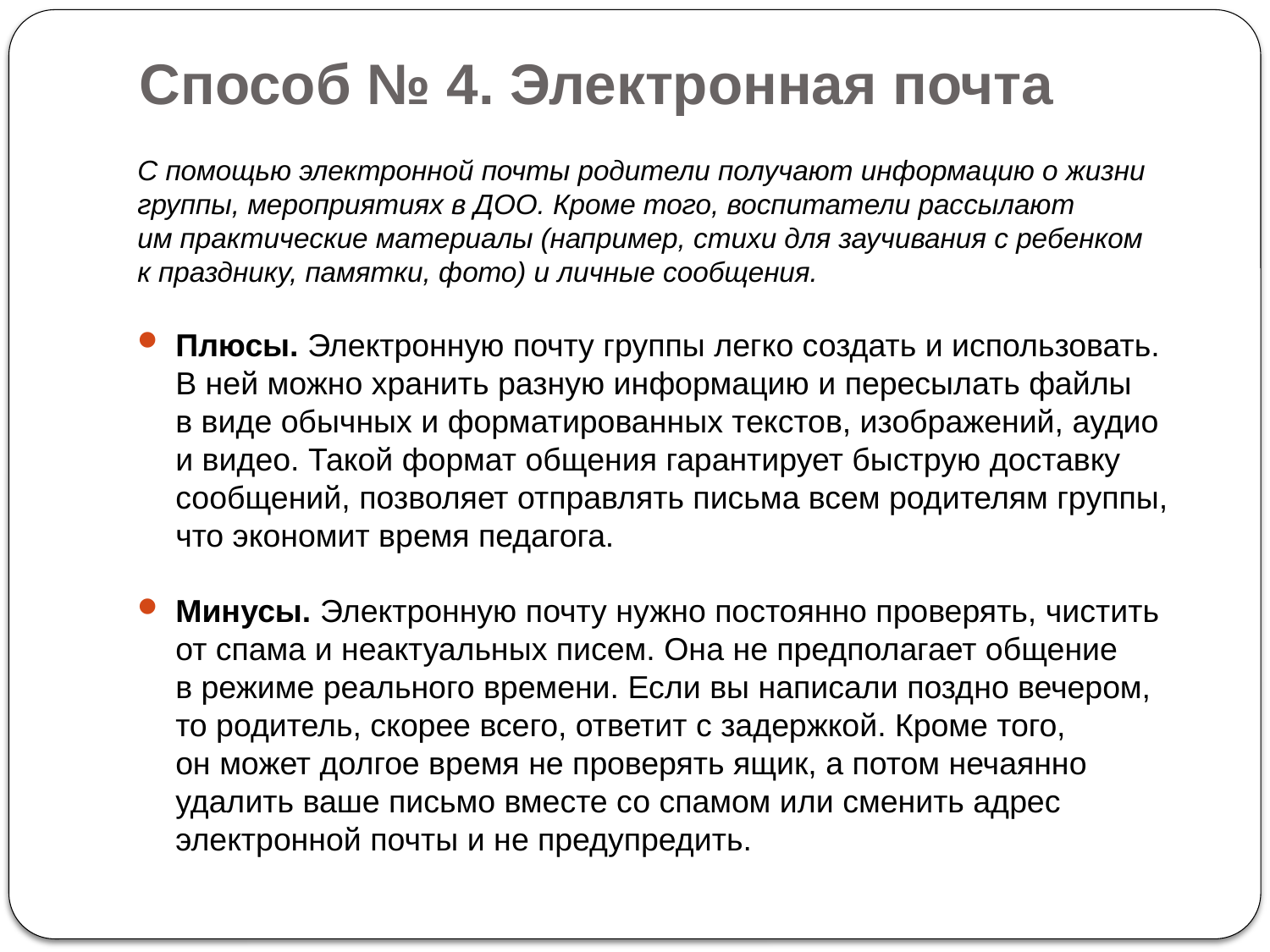

# Способ № 4. Электронная почта
С помощью электронной почты родители получают информацию о жизни группы, мероприятиях в ДОО. Кроме того, воспитатели рассылают им практические материалы (например, стихи для заучивания с ребенком к празднику, памятки, фото) и личные сообщения.

Плюсы. Электронную почту группы легко создать и использовать. В ней можно хранить разную информацию и пересылать файлы в виде обычных и форматированных текстов, изображений, аудио и видео. Такой формат общения гарантирует быструю доставку сообщений, позволяет отправлять письма всем родителям группы, что экономит время педагога.

Минусы. Электронную почту нужно постоянно проверять, чистить от спама и неактуальных писем. Она не предполагает общение в режиме реального времени. Если вы написали поздно вечером, то родитель, скорее всего, ответит с задержкой. Кроме того, он может долгое время не проверять ящик, а потом нечаянно удалить ваше письмо вместе со спамом или сменить адрес электронной почты и не предупредить.